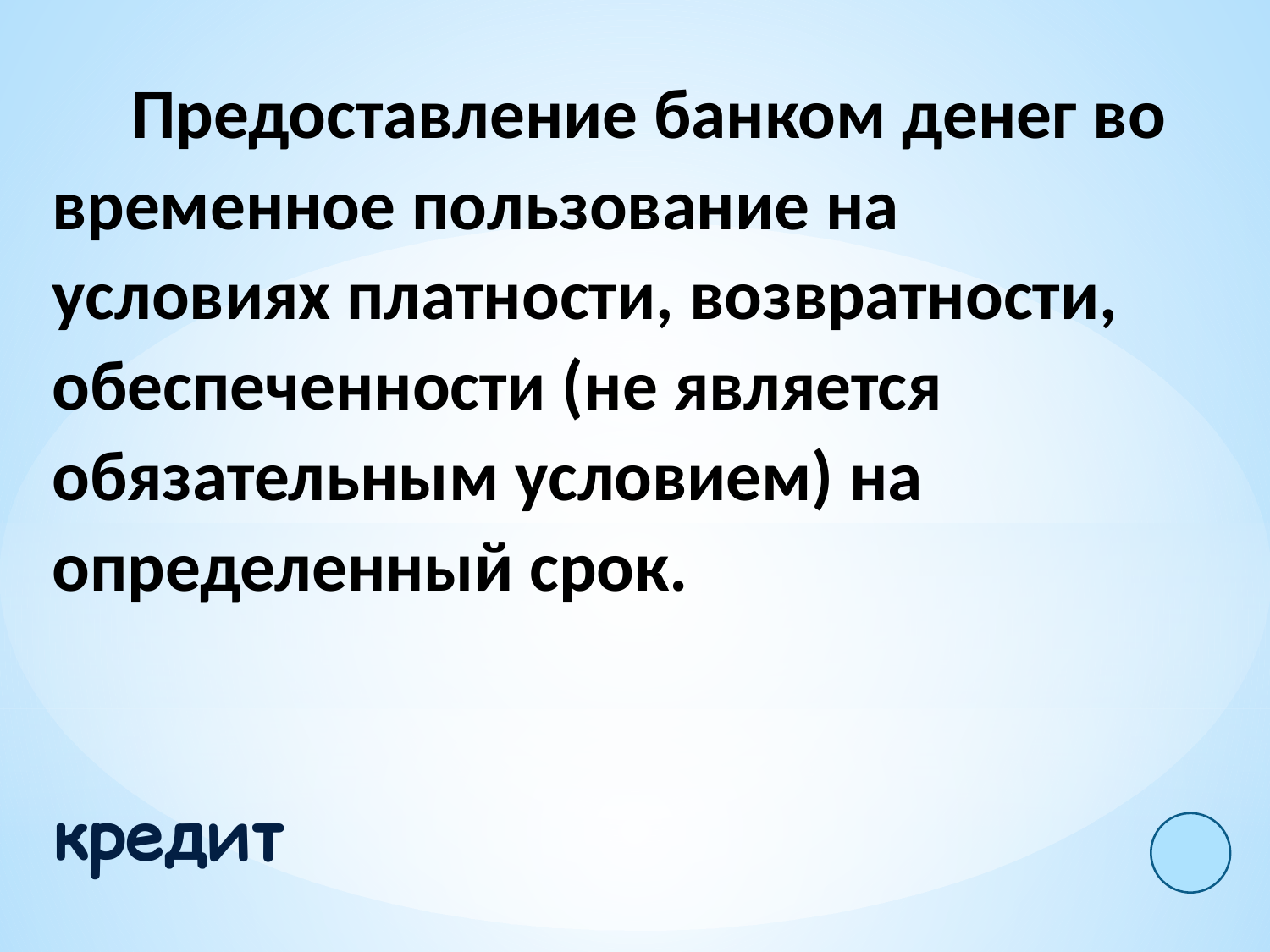

Предоставление банком денег во временное пользование на условиях платности, возвратности, обеспеченности (не является обязательным условием) на определенный срок.
кредит